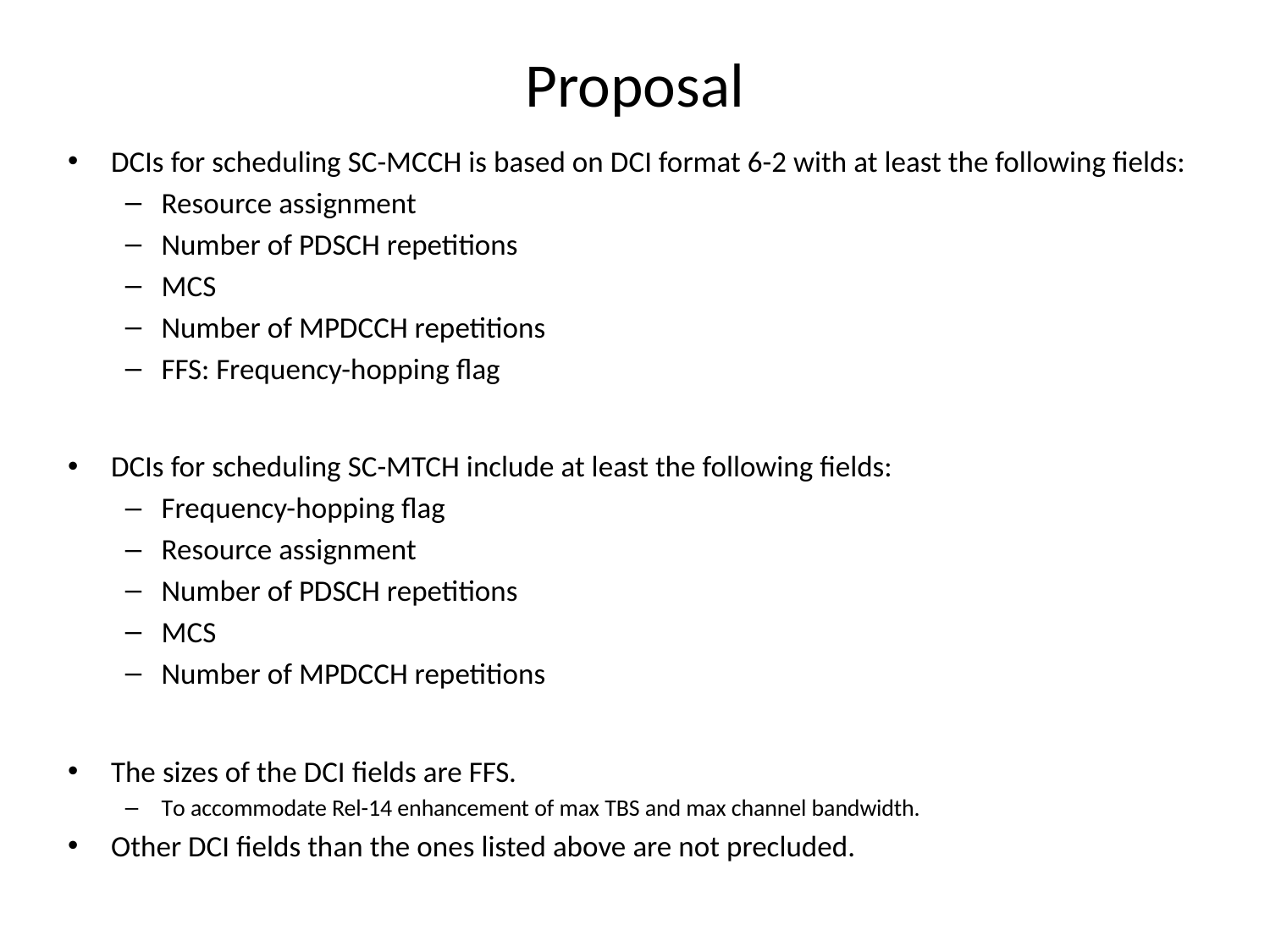

# Proposal
DCIs for scheduling SC-MCCH is based on DCI format 6-2 with at least the following fields:
Resource assignment
Number of PDSCH repetitions
MCS
Number of MPDCCH repetitions
FFS: Frequency-hopping flag

DCIs for scheduling SC-MTCH include at least the following fields:
Frequency-hopping flag
Resource assignment
Number of PDSCH repetitions
MCS
Number of MPDCCH repetitions

The sizes of the DCI fields are FFS.
To accommodate Rel-14 enhancement of max TBS and max channel bandwidth.
Other DCI fields than the ones listed above are not precluded.